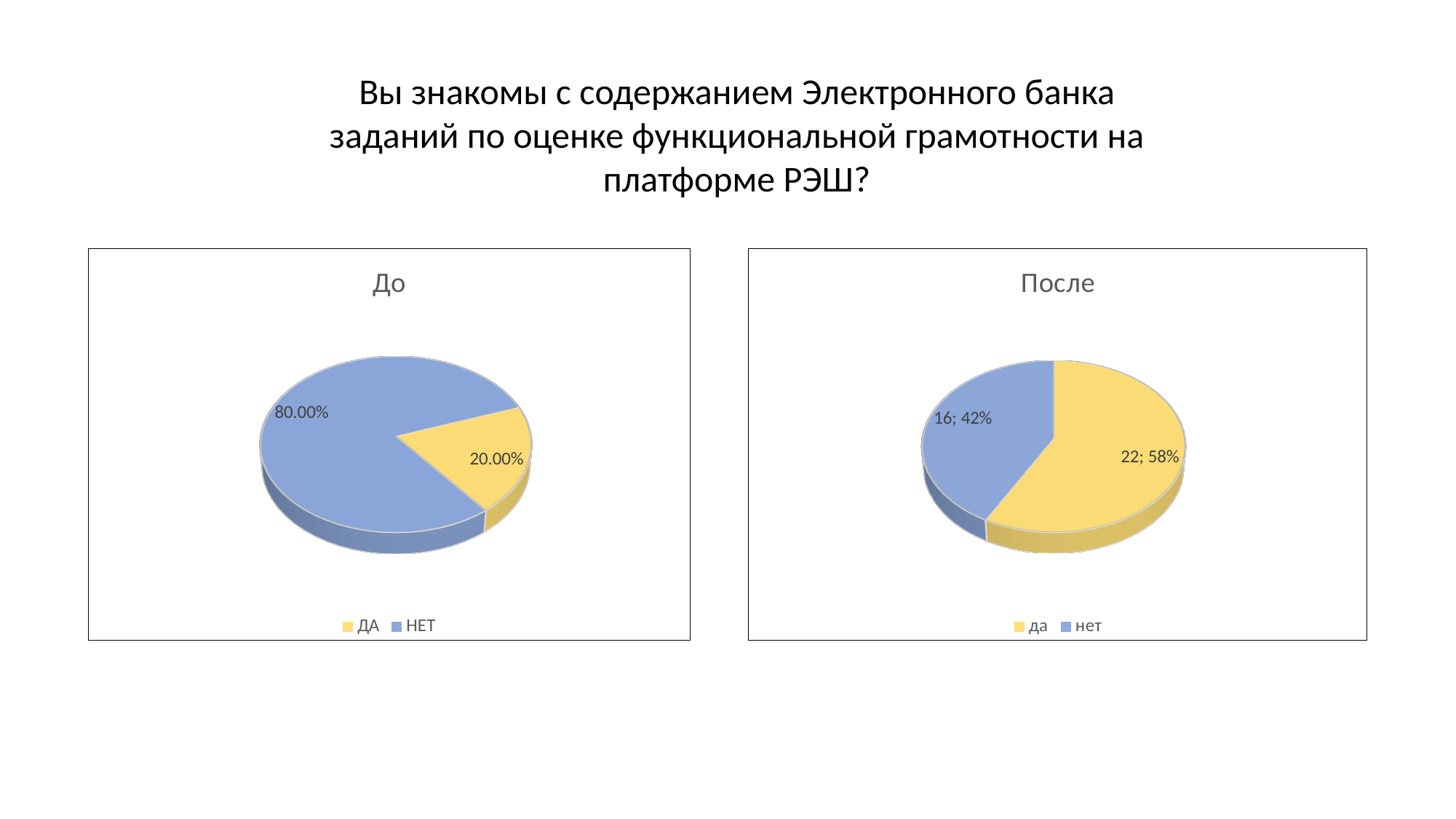

Вы знакомы с содержанием Электронного банка заданий по оценке функциональной грамотности на платформе РЭШ?

[unsupported chart]

[unsupported chart]